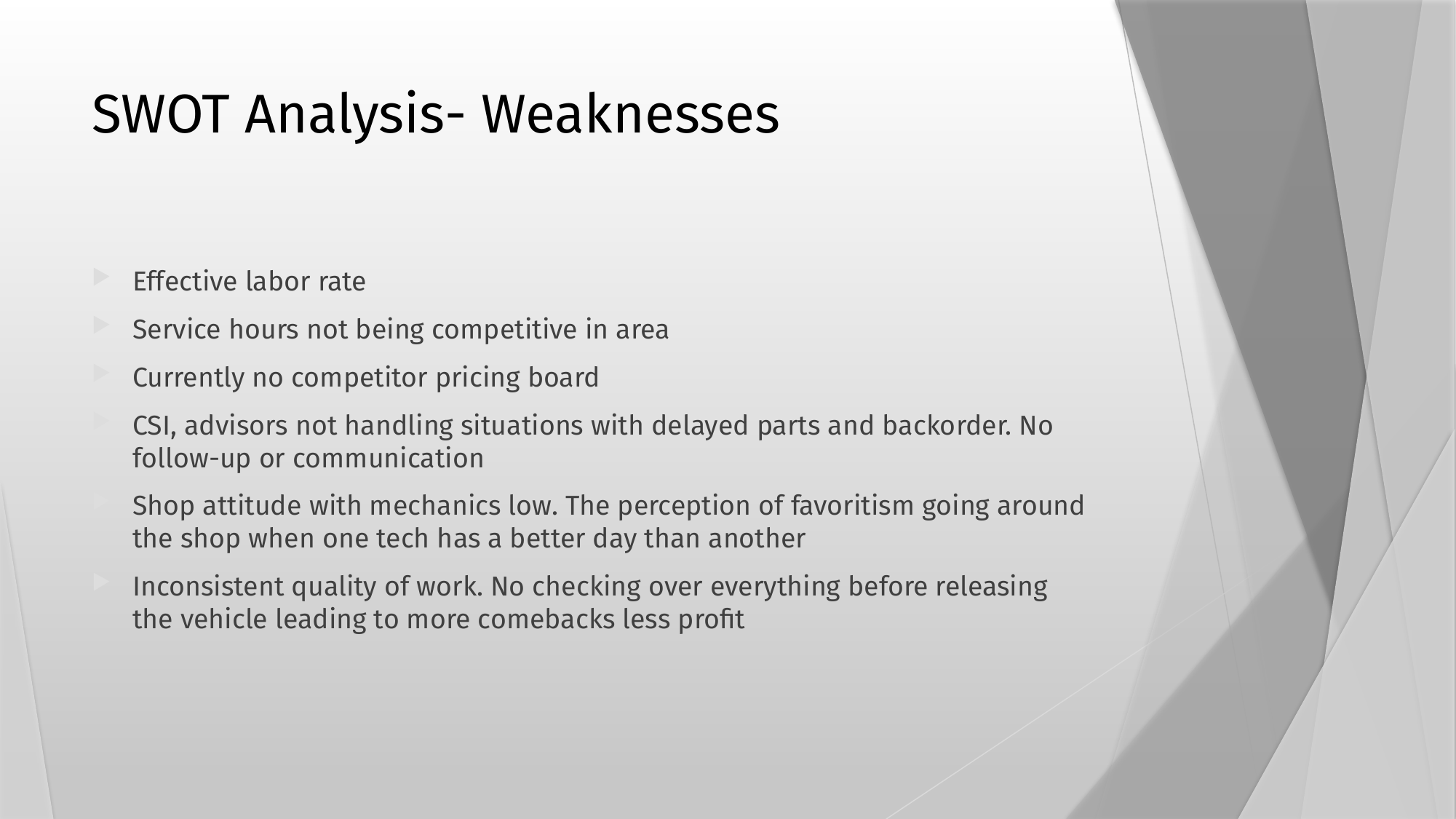

# SWOT Analysis- Weaknesses
Effective labor rate
Service hours not being competitive in area
Currently no competitor pricing board
CSI, advisors not handling situations with delayed parts and backorder. No follow-up or communication
Shop attitude with mechanics low. The perception of favoritism going around the shop when one tech has a better day than another
Inconsistent quality of work. No checking over everything before releasing the vehicle leading to more comebacks less profit